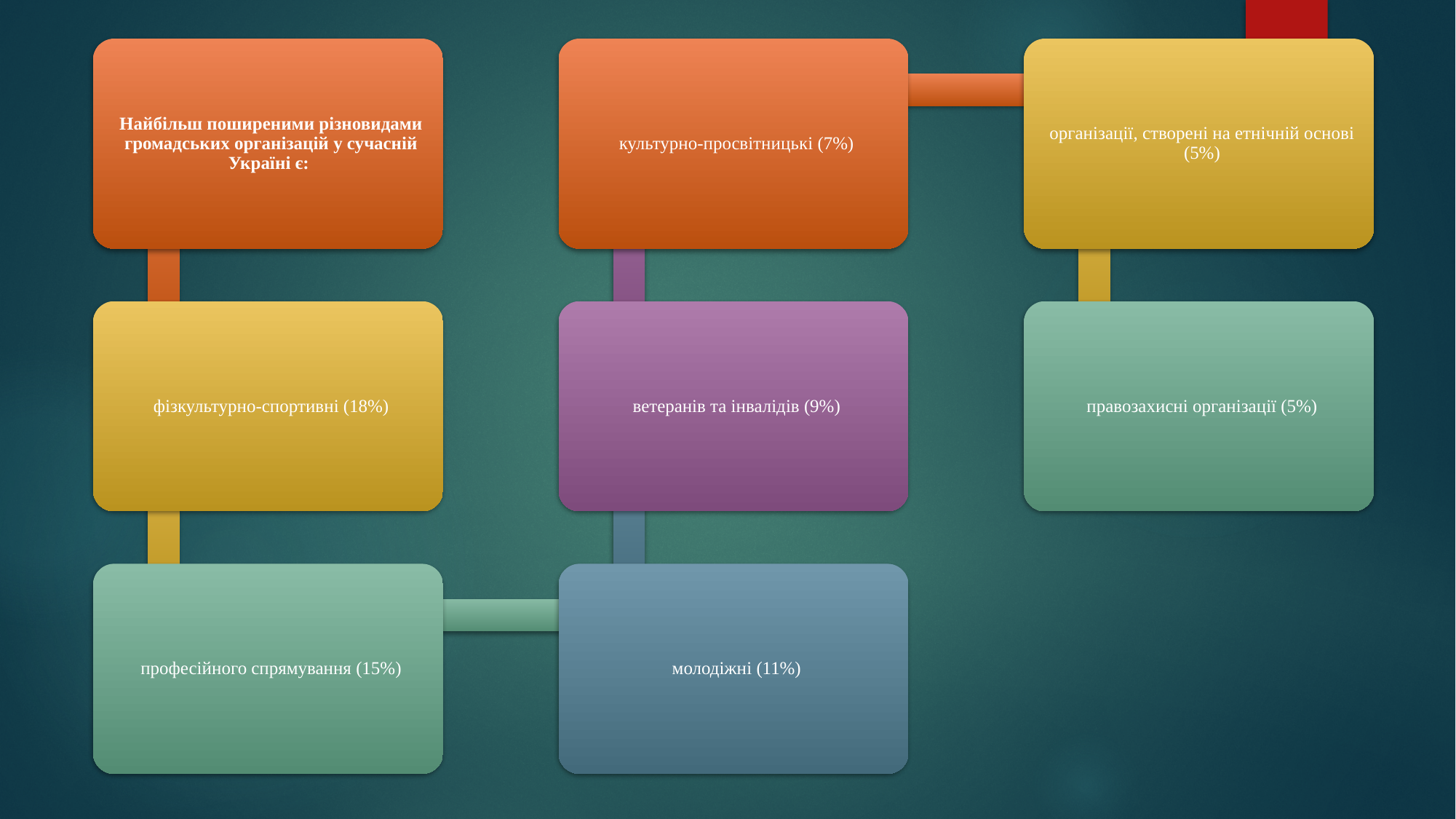

Найбільш поширеними різновидами громадських організацій у сучасній Україні є:
фізкультурно-спортивні (18%)
професійного спрямування (15%)
молодіжні (11%)
ветеранів та інвалідів (9%)
культурно-просвітницькі (7%)
організації, створені на етнічній основі (5%)
правозахисні організації (5%)